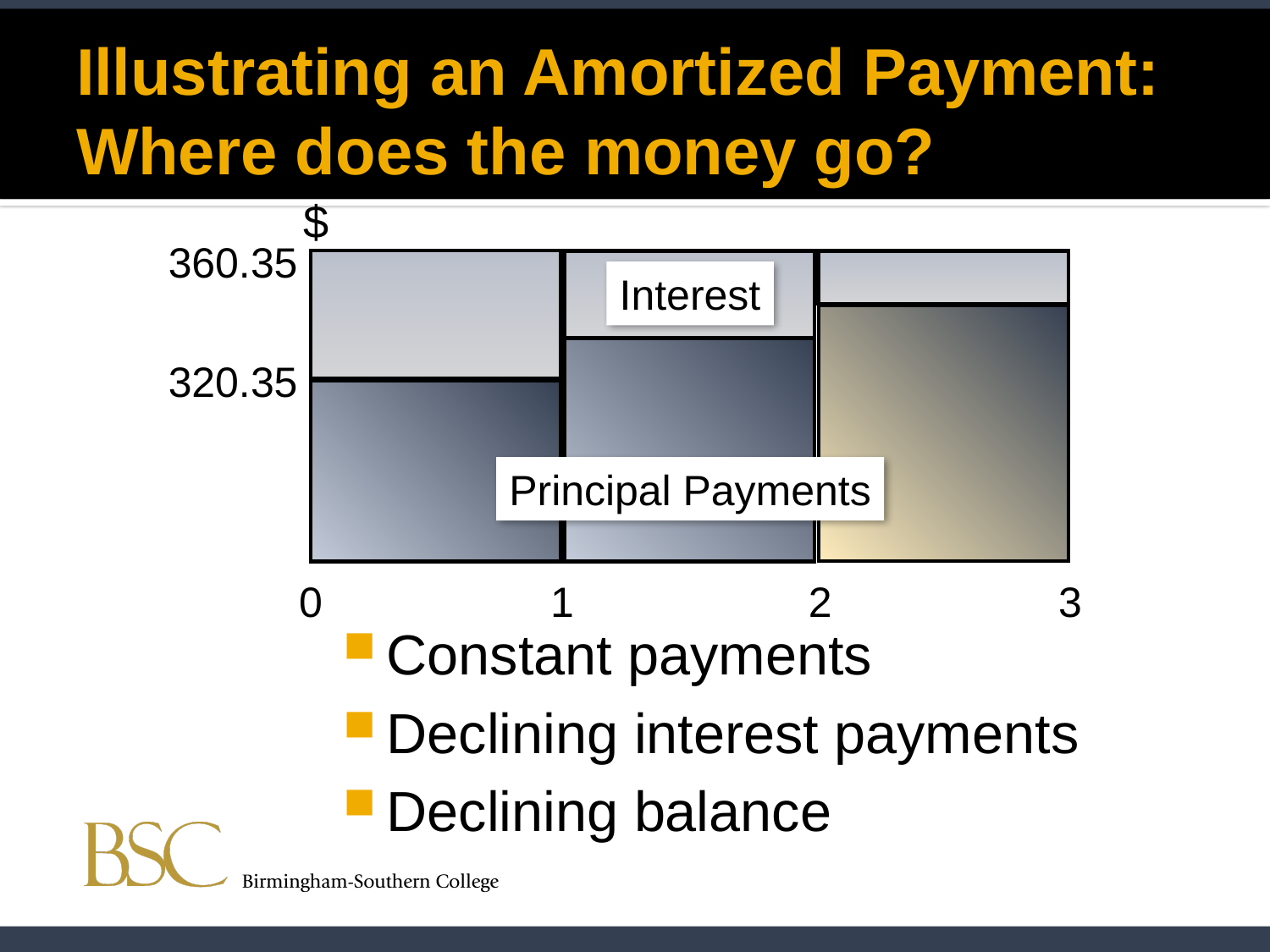

# Illustrating an Amortized Payment: Where does the money go?
$
360.35

Interest

320.35

Principal Payments
0
1
2
3

Constant payments
Declining interest payments
Declining balance